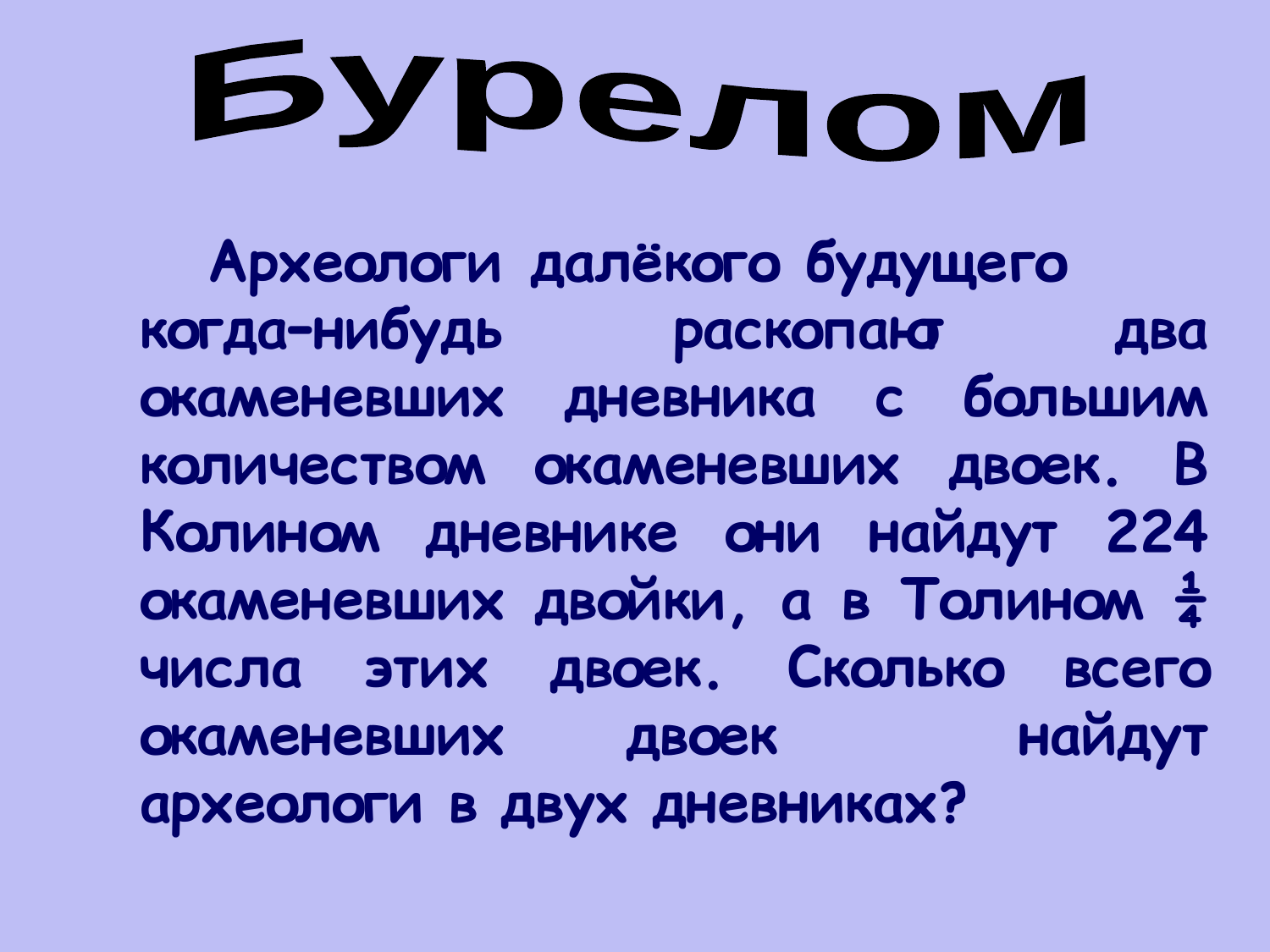

Бурелом
    Археологи далёкого будущего      когда–нибудь раскопают два окаменевших дневника с большим количеством окаменевших двоек. В Колином дневнике они найдут 224 окаменевших двойки, а в Толином ¼ числа этих двоек. Сколько всего окаменевших двоек  найдут археологи в двух дневниках?